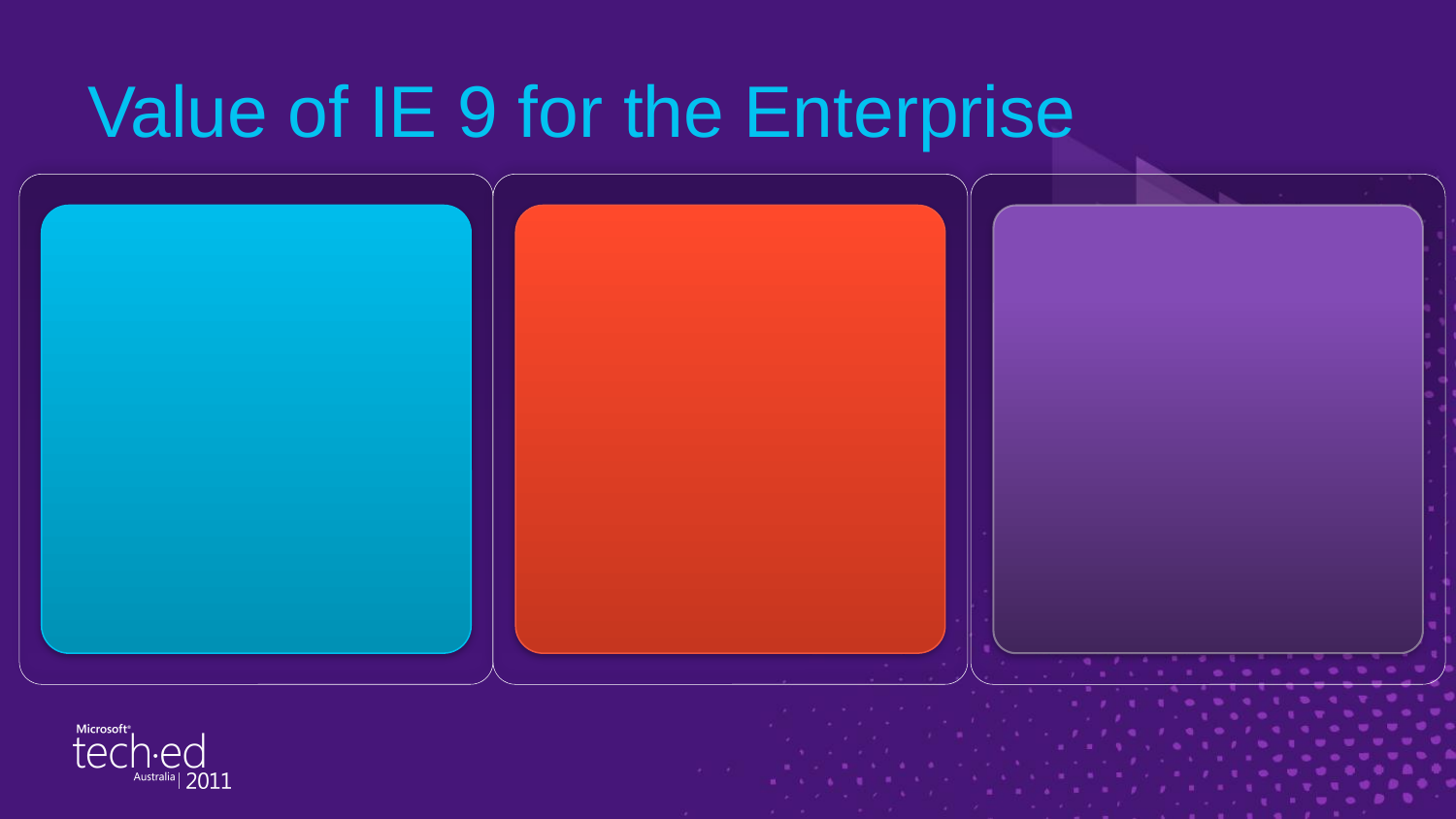

# Value of IE 9 for the Enterprise

Fast
All round fast
Hardware-accelerated
Quickly fix compatibility
Rapidly debug webpages

Clean
Streamlined browser interface
Integration with Windows 7

Trusted
Improved SmartScreen Filter
Professional grade reliability
Ease of deployment and control
Support modern web standards